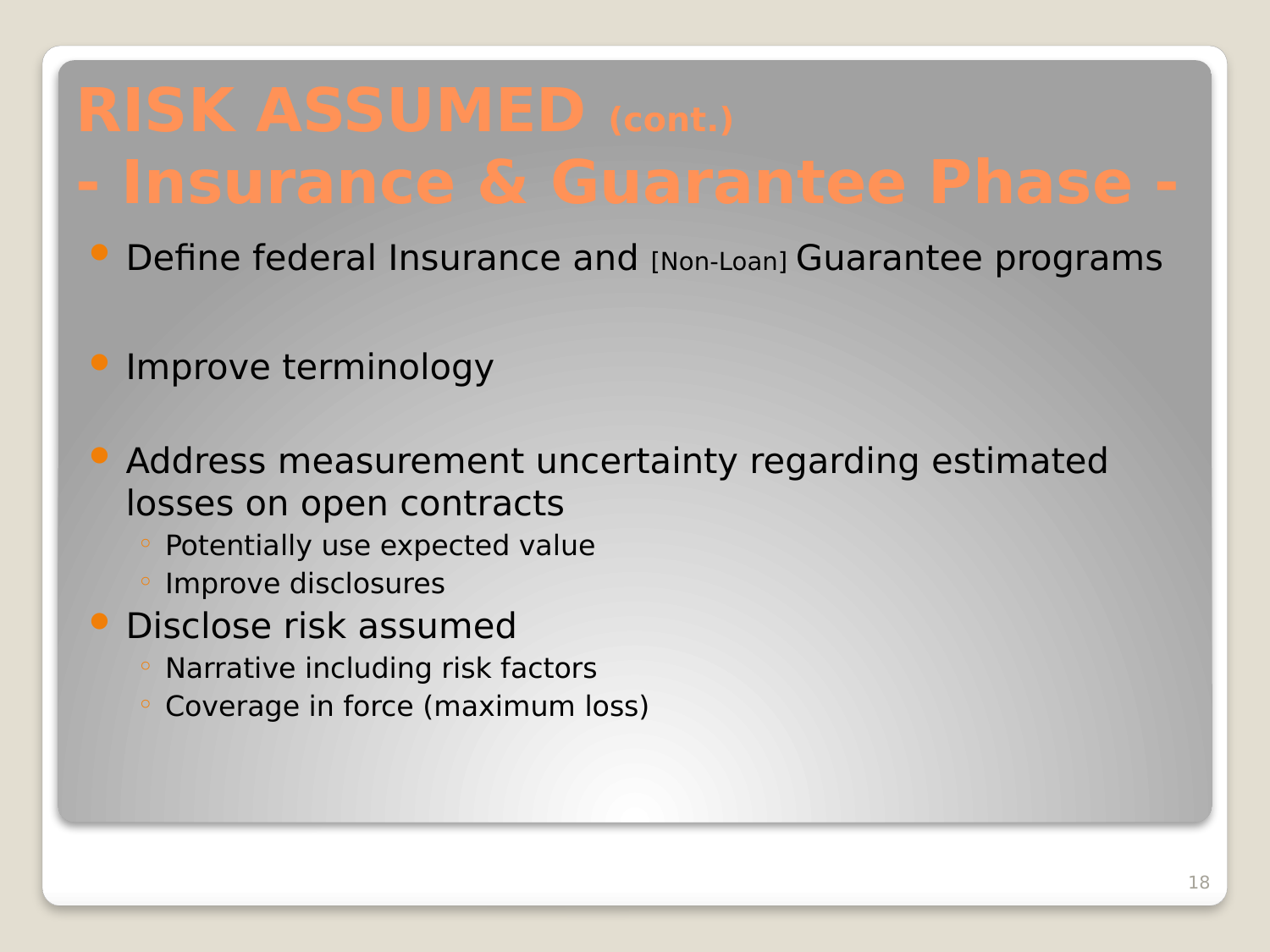

# RISK ASSUMED (cont.) - Insurance & Guarantee Phase -
Define federal Insurance and [Non-Loan] Guarantee programs

Improve terminology

Address measurement uncertainty regarding estimated losses on open contracts
Potentially use expected value
Improve disclosures
Disclose risk assumed
Narrative including risk factors
Coverage in force (maximum loss)

18